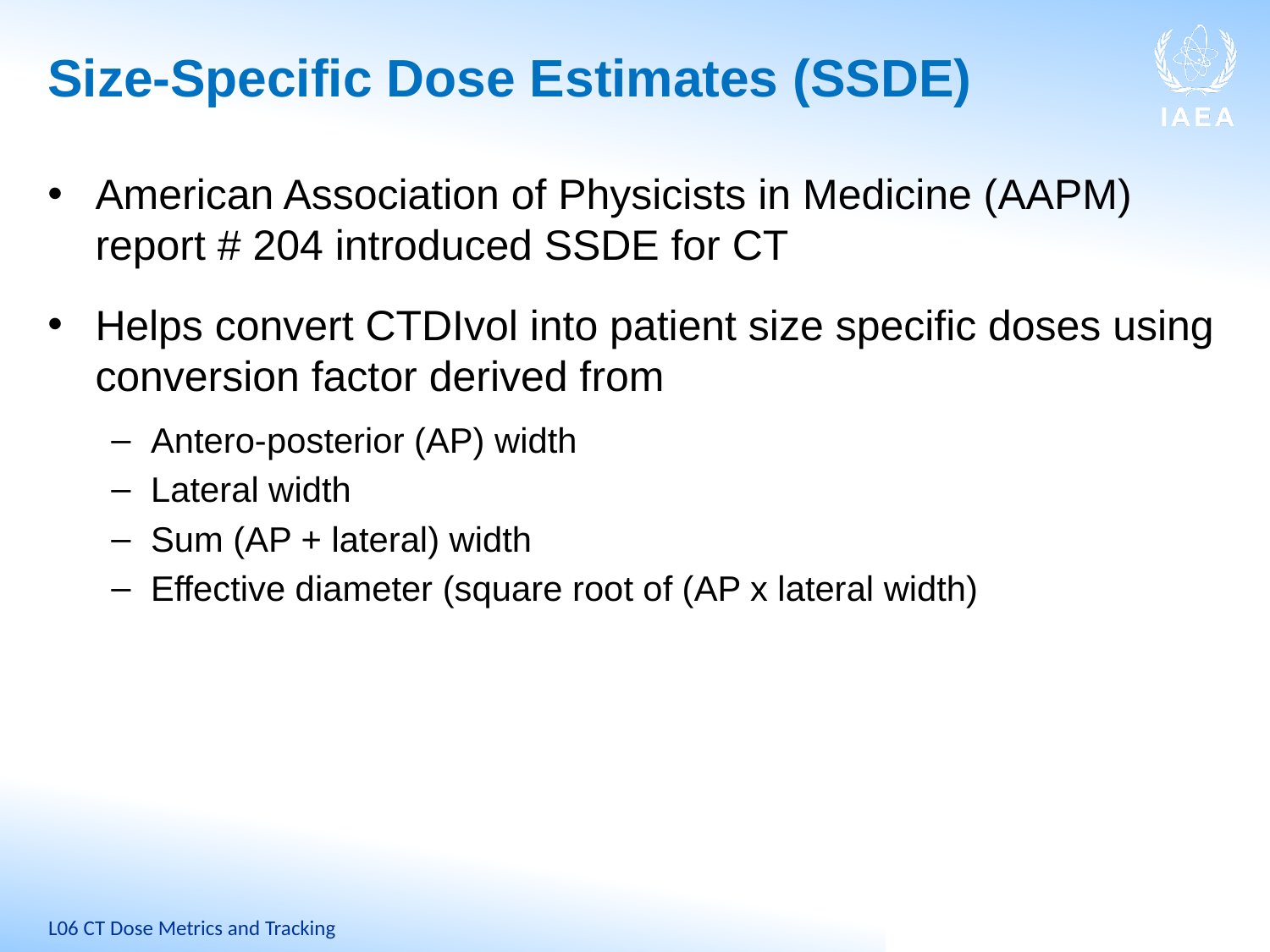

# Size-Specific Dose Estimates (SSDE)
American Association of Physicists in Medicine (AAPM) report # 204 introduced SSDE for CT
Helps convert CTDIvol into patient size specific doses using conversion factor derived from
Antero-posterior (AP) width
Lateral width
Sum (AP + lateral) width
Effective diameter (square root of (AP x lateral width)